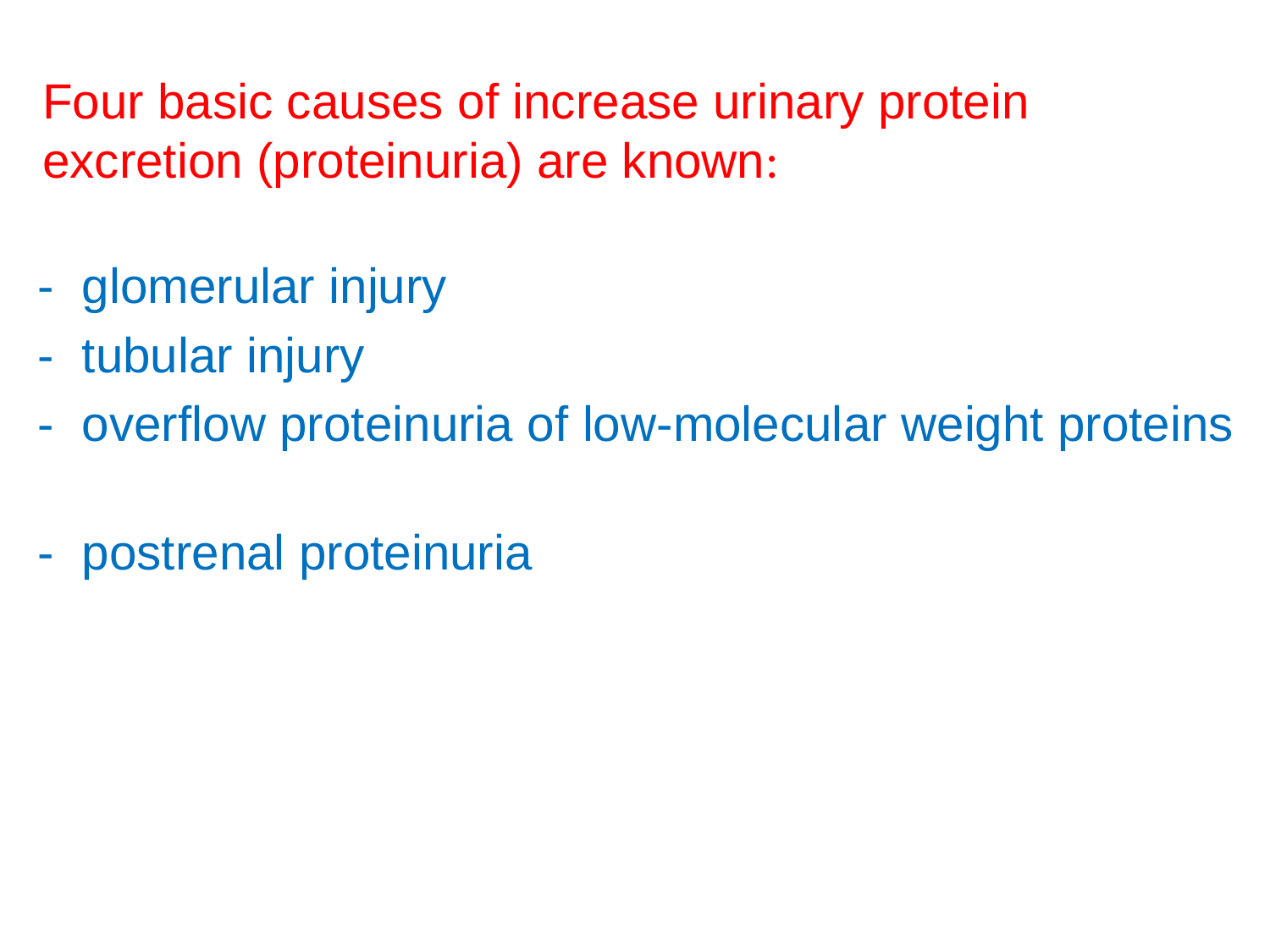

# Four basic causes of increase urinary protein excretion (proteinuria) are known:
    -  glomerular injury
    -  tubular injury
    -  overflow proteinuria of low-molecular weight proteins
    -  postrenal proteinuria